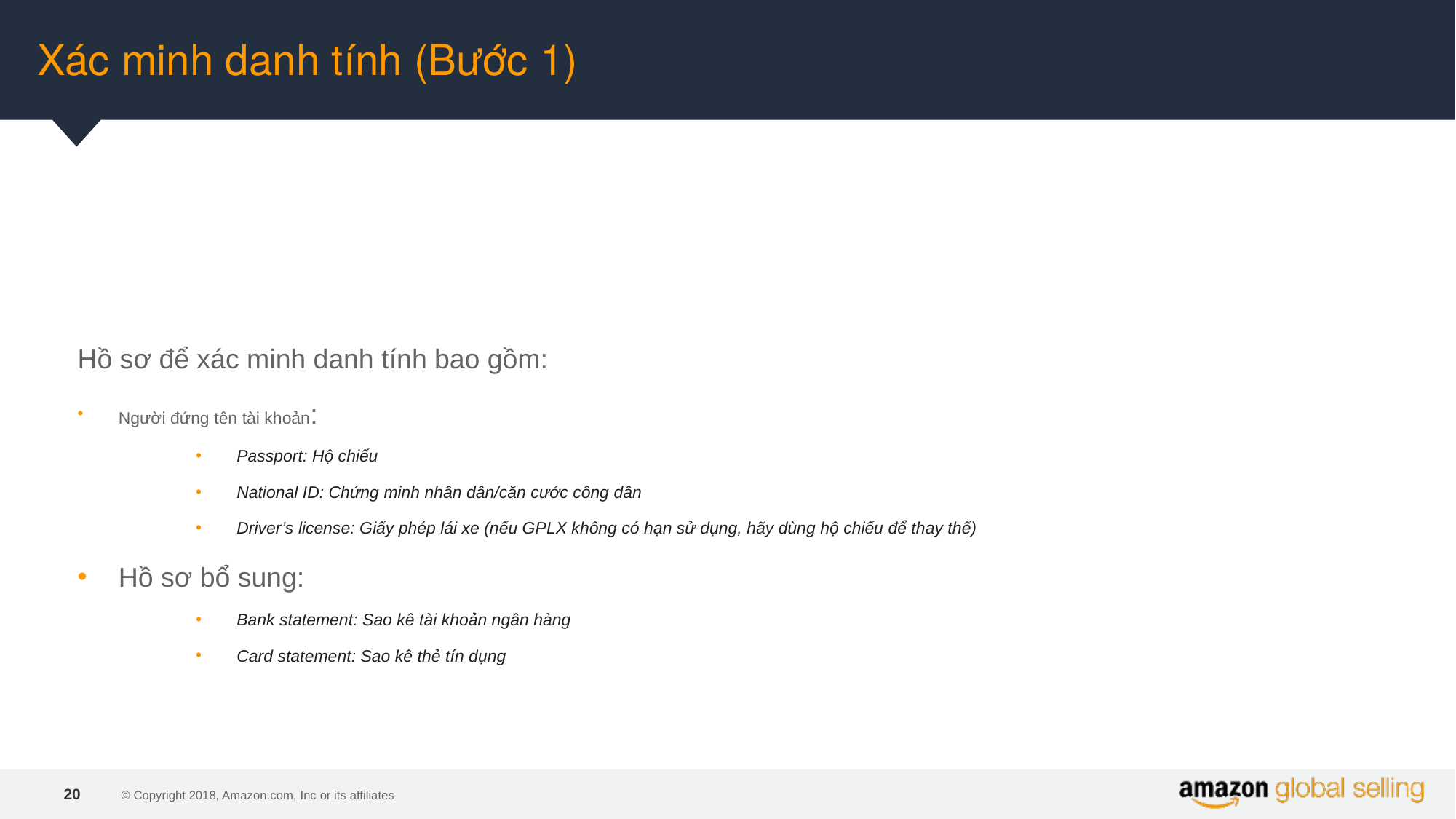

# Xác minh danh tính (Bước 1)
Hồ sơ để xác minh danh tính bao gồm:
Người đứng tên tài khoản:
Passport: Hộ chiếu
National ID: Chứng minh nhân dân/căn cước công dân
Driver’s license: Giấy phép lái xe (nếu GPLX không có hạn sử dụng, hãy dùng hộ chiếu để thay thế)
Hồ sơ bổ sung:
Bank statement: Sao kê tài khoản ngân hàng
Card statement: Sao kê thẻ tín dụng

20